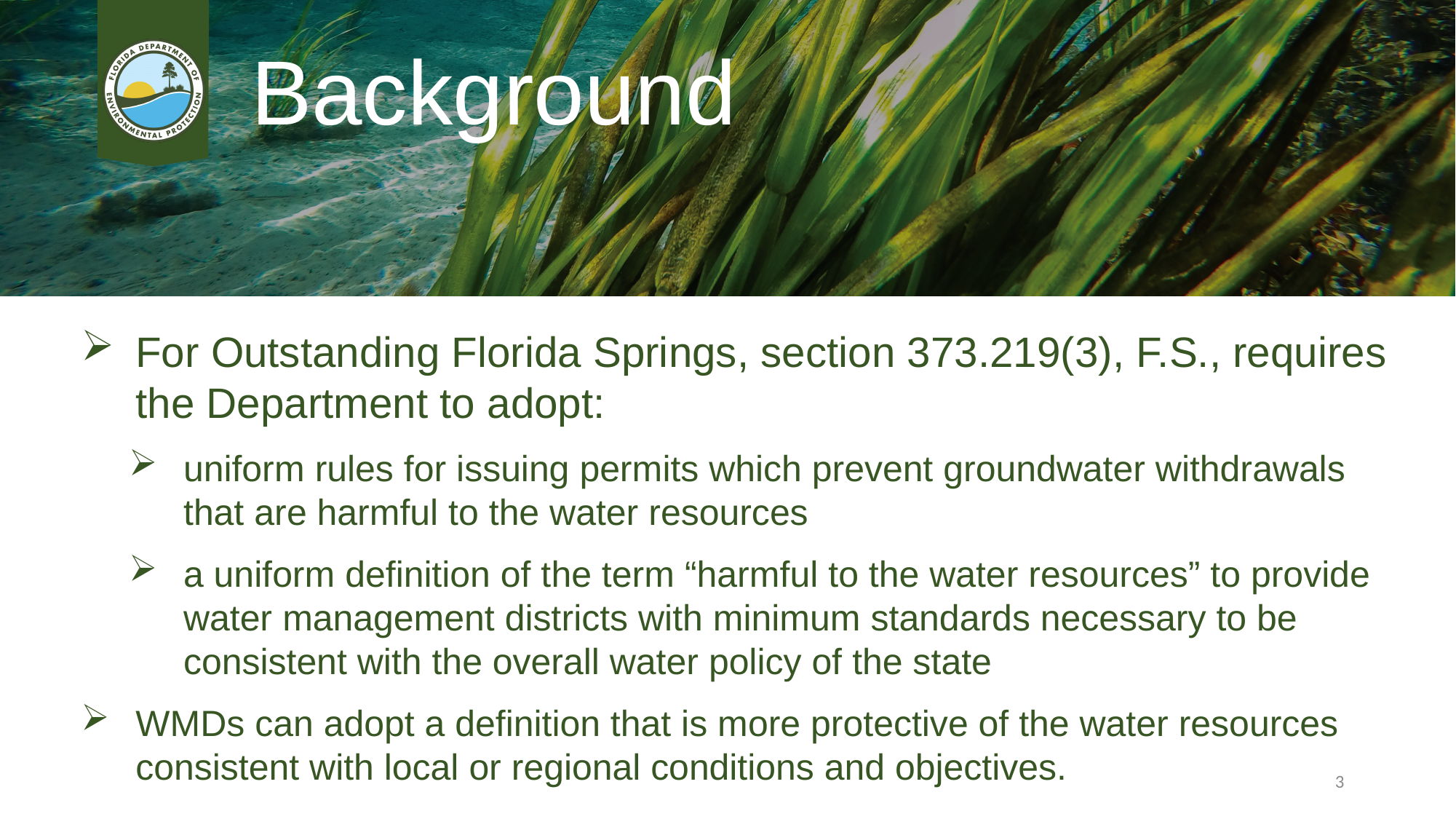

Background
For Outstanding Florida Springs, section 373.219(3), F.S., requires the Department to adopt:
uniform rules for issuing permits which prevent groundwater withdrawals that are harmful to the water resources
a uniform definition of the term “harmful to the water resources” to provide water management districts with minimum standards necessary to be consistent with the overall water policy of the state
WMDs can adopt a definition that is more protective of the water resources consistent with local or regional conditions and objectives.
3